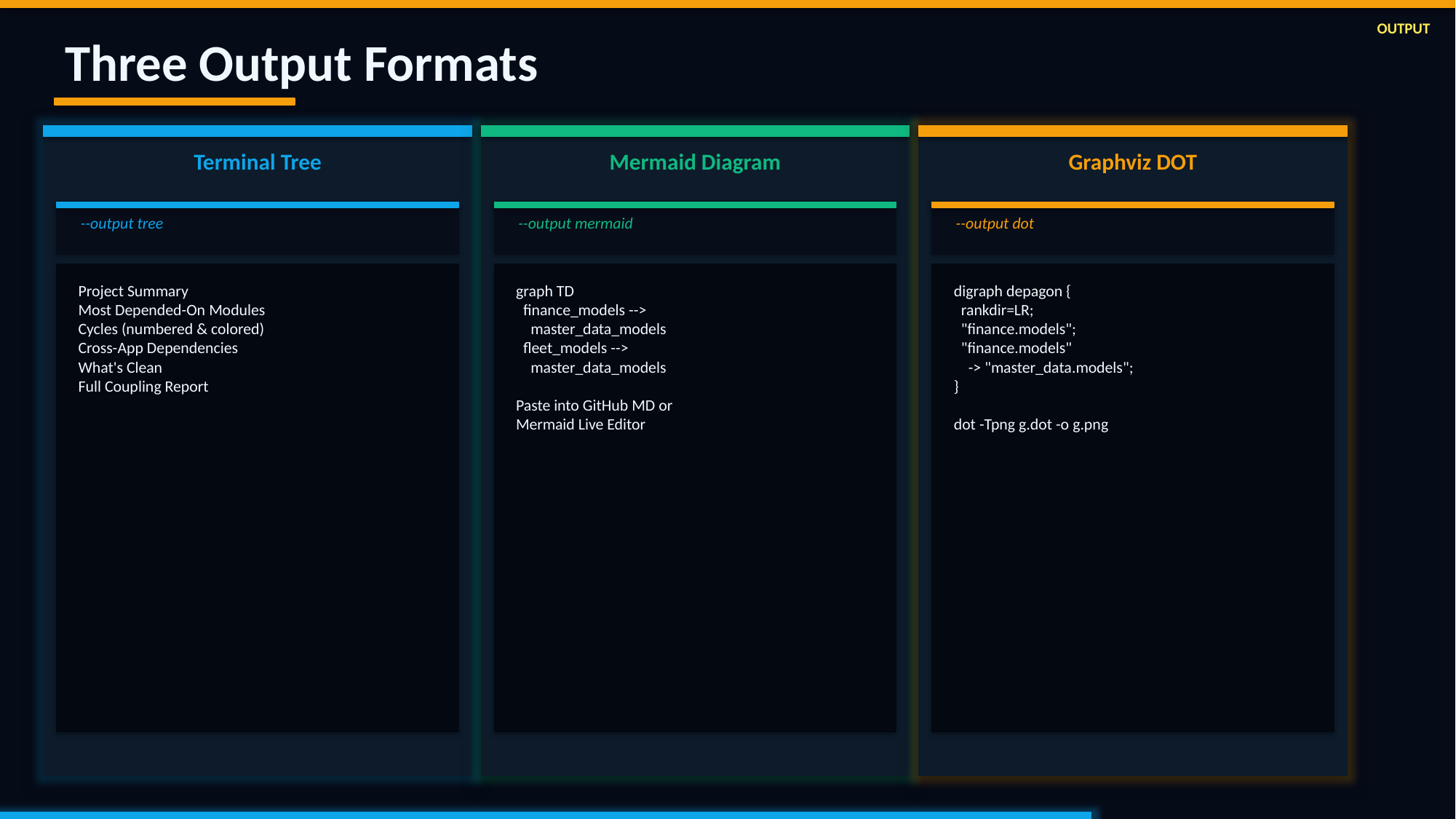

OUTPUT
Three Output Formats

Terminal Tree
Mermaid Diagram
Graphviz DOT

--output tree
--output mermaid
--output dot

Project Summary
Most Depended-On Modules
Cycles (numbered & colored)
Cross-App Dependencies
What's Clean
Full Coupling Report
graph TD
  finance_models -->
    master_data_models
  fleet_models -->
    master_data_models

Paste into GitHub MD or
Mermaid Live Editor
digraph depagon {
  rankdir=LR;
  "finance.models";
  "finance.models"
    -> "master_data.models";
}

dot -Tpng g.dot -o g.png